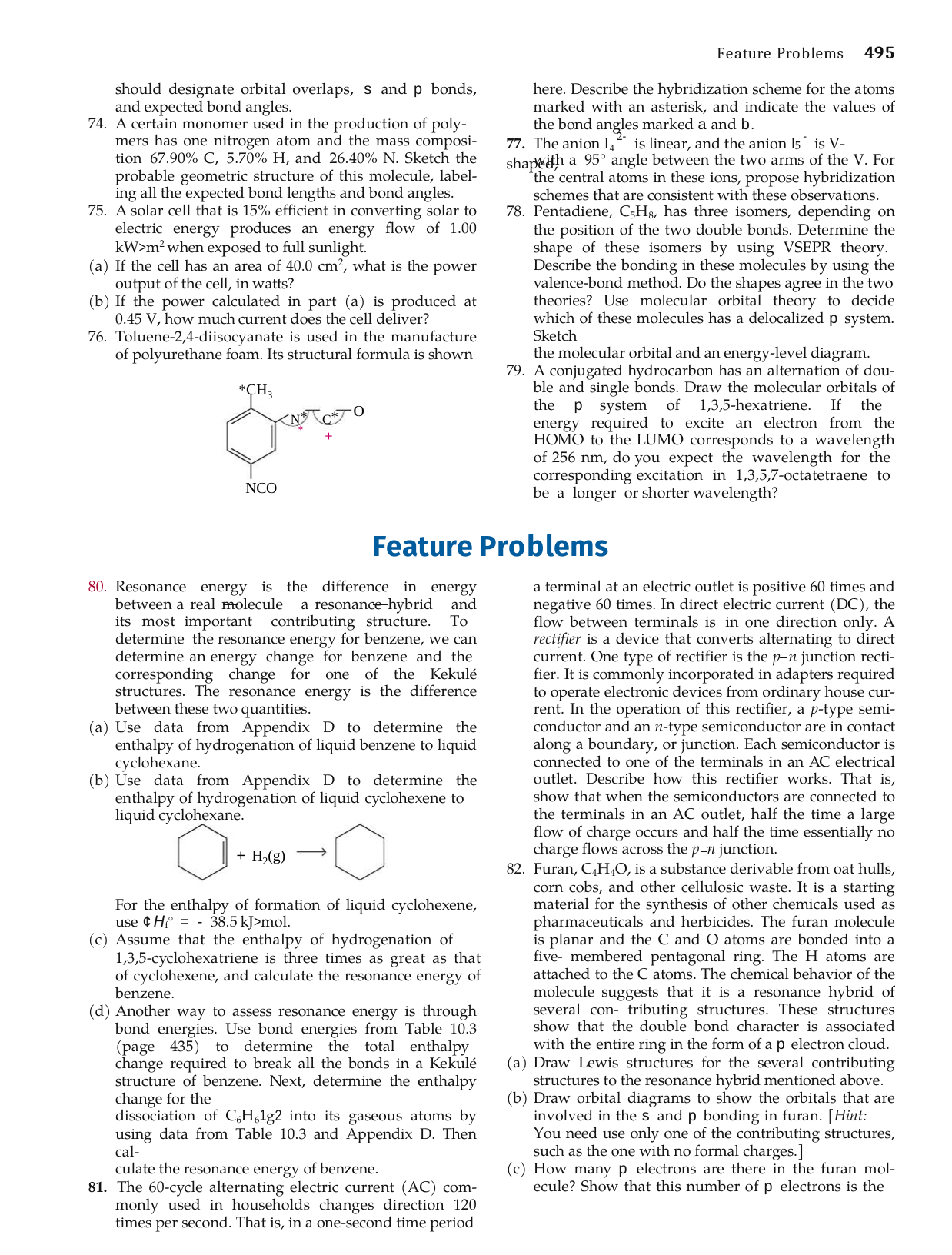

Feature Problems	495
should designate orbital overlaps,  s and p bonds, and expected bond angles.
A certain monomer used in the production of poly-
mers has one nitrogen atom and the mass composi- tion  67.90% C,  5.70% H, and  26.40% N. Sketch the probable geometric structure of this molecule, label- ing all the expected bond lengths and bond angles.
A solar cell that is 15% efficient in converting solar to electric energy produces an energy flow of 1.00 kW>m2 when exposed to full sunlight.
If the cell has an area of 40.0 cm2, what is the power output of the cell, in watts?
If the power calculated in part (a) is produced at 0.45 V, how much current does the cell deliver?
Toluene-2,4-diisocyanate is used in the manufacture of polyurethane foam. Its structural formula is shown
here. Describe the hybridization scheme for the atoms marked with an asterisk, and indicate the values of the bond angles marked a and b.
2-	-
77.  The anion I4 	is linear, and the anion I                              is V-shaped,
5
with a  95° angle between the two arms of the V. For the central atoms in these ions, propose hybridization schemes that are consistent with these observations.
Pentadiene, C5H8, has three isomers, depending on the position of the two double bonds. Determine the shape  of  these  isomers  by  using  VSEPR  theory.
Describe the bonding in these molecules by using the valence-bond method. Do the shapes agree in the two
theories? Use molecular orbital theory to decide which of these molecules has a delocalized p system. Sketch
the molecular orbital and an energy-level diagram.
A conjugated hydrocarbon has an alternation of dou- ble and single bonds. Draw the molecular orbitals of the   p  system   of   1,3,5-hexatriene.   If   the   energy required to excite an electron from the HOMO to the LUMO corresponds to a wavelength of 256 nm, do you  expect  the  wavelength  for  the  corresponding excitation  in  1,3,5,7-octatetraene  to  be  a  longer  or shorter wavelength?
*CH3
N*    C*
O
*
+
NCO
Feature Problems
Resonance energy is the difference in energy between a real molecule    a resonance hybrid    and its most important  contributing structure.  To  determine  the resonance energy for benzene, we can determine an energy  change  for  benzene  and  the  corresponding change for one of the Kekulé structures. The resonance energy is the difference between these two quantities.
Use  data  from  Appendix  D  to  determine  the enthalpy of hydrogenation of liquid benzene to liquid cyclohexane.
Use  data  from  Appendix  D  to  determine  the enthalpy of hydrogenation of liquid cyclohexene to
liquid cyclohexane.
a terminal at an electric outlet is positive 60 times and negative 60 times. In direct electric current (DC), the flow between terminals is  in one direction only. A rectifier is a device that converts alternating to direct current. One type of rectifier is the p  n junction recti- fier. It is commonly incorporated in adapters required to operate electronic devices from ordinary house cur- rent. In the operation of this rectifier, a p-type semi- conductor and an n-type semiconductor are in contact along a boundary, or junction. Each semiconductor is connected to one of the terminals in an AC electrical outlet.  Describe  how  this  rectifier  works.  That  is, show that when the semiconductors are connected to the terminals in an AC outlet, half the time a large flow of charge occurs and half the time essentially no charge flows across the p  n junction.
Furan, C4H4O, is a substance derivable from oat hulls, corn cobs, and other cellulosic waste. It is a starting material for the synthesis of other chemicals used as pharmaceuticals and herbicides. The furan molecule is planar and the C and O atoms are bonded into a five- membered pentagonal ring. The H atoms are attached to the C atoms. The chemical behavior of the molecule suggests that it is a resonance hybrid of several con- tributing structures. These structures show that the double bond character is associated with the entire ring in the form of a p electron cloud.
Draw Lewis structures for the several contributing structures to the resonance hybrid mentioned above.
Draw orbital diagrams to show the orbitals that are involved in the s and p bonding in furan. [Hint:
You need use only one of the contributing structures, such as the one with no formal charges.]
How many p electrons are there in the furan mol- ecule? Show that this number of p electrons is the

+ H2(g)

For the enthalpy of formation of liquid cyclohexene, use ¢Hf°  =  - 38.5 kJ>mol.
Assume  that  the  enthalpy  of  hydrogenation  of
1,3,5-cyclohexatriene is three times as great as that of cyclohexene, and calculate the resonance energy of benzene.
Another way to assess resonance energy is through bond  energies.  Use  bond  energies  from  Table  10.3 (page  435)  to  determine  the  total  enthalpy  change required to break all the bonds in a Kekulé structure of benzene. Next, determine the enthalpy change for the
dissociation  of  C6H61g2  into  its  gaseous  atoms  by using data from Table 10.3 and Appendix D. Then cal-
culate the resonance energy of benzene.
81.  The 60-cycle alternating electric current (AC) com- monly  used  in  households  changes  direction  120 times per second. That is, in a one-second time period